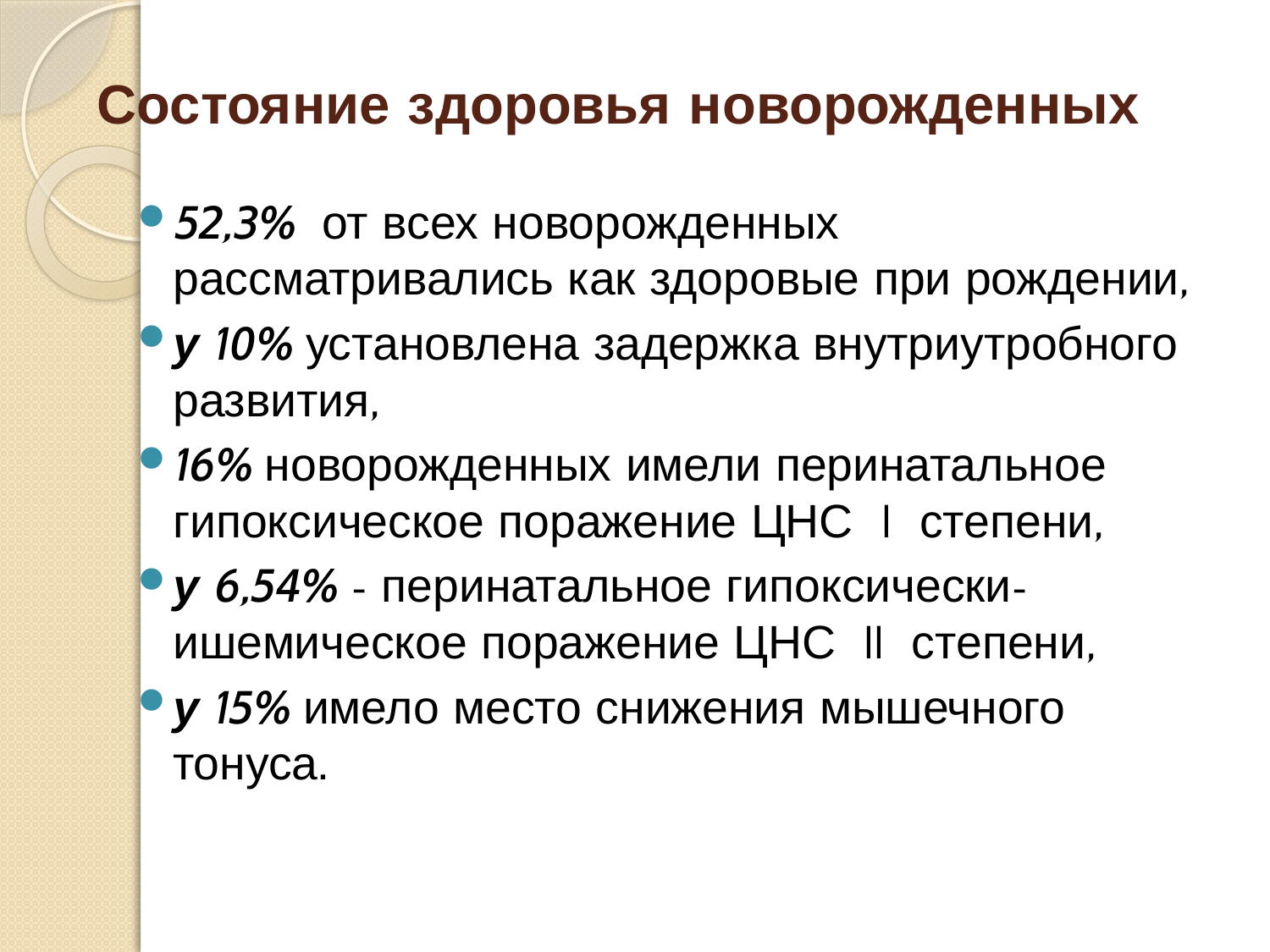

# Состояние здоровья новорожденных
52,3%  от всех новорожденных рассматривались как здоровые при рождении,
у 10% установлена задержка внутриутробного развития,
16% новорожденных имели перинатальное гипоксическое поражение ЦНС  I  степени,
у 6,54% - перинатальное гипоксически-ишемическое поражение ЦНС  II  степени,
у 15% имело место снижения мышечного тонуса.